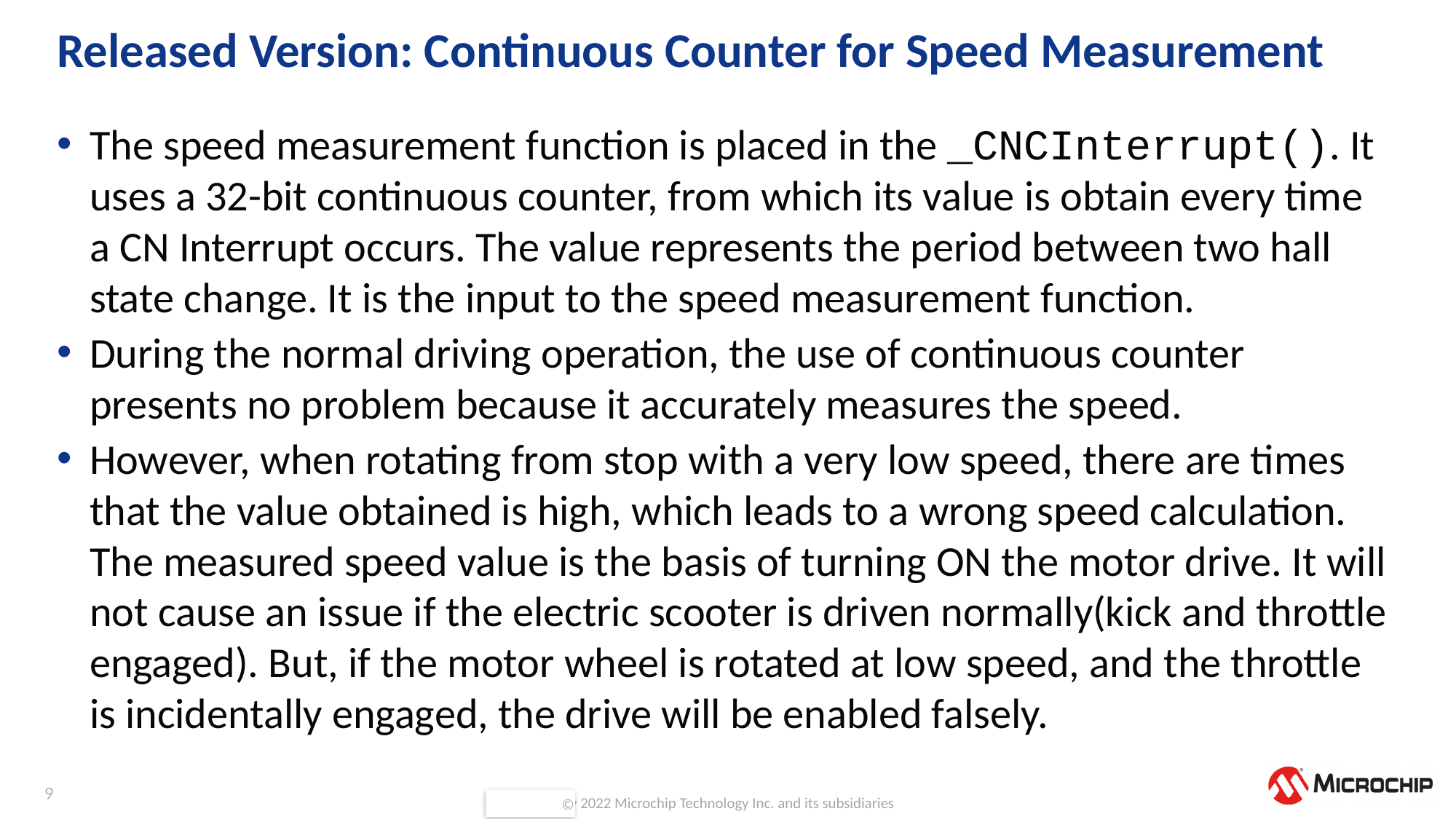

# Released Version: Continuous Counter for Speed Measurement
The speed measurement function is placed in the _CNCInterrupt(). It uses a 32-bit continuous counter, from which its value is obtain every time a CN Interrupt occurs. The value represents the period between two hall state change. It is the input to the speed measurement function.
During the normal driving operation, the use of continuous counter presents no problem because it accurately measures the speed.
However, when rotating from stop with a very low speed, there are times that the value obtained is high, which leads to a wrong speed calculation. The measured speed value is the basis of turning ON the motor drive. It will not cause an issue if the electric scooter is driven normally(kick and throttle engaged). But, if the motor wheel is rotated at low speed, and the throttle is incidentally engaged, the drive will be enabled falsely.
9